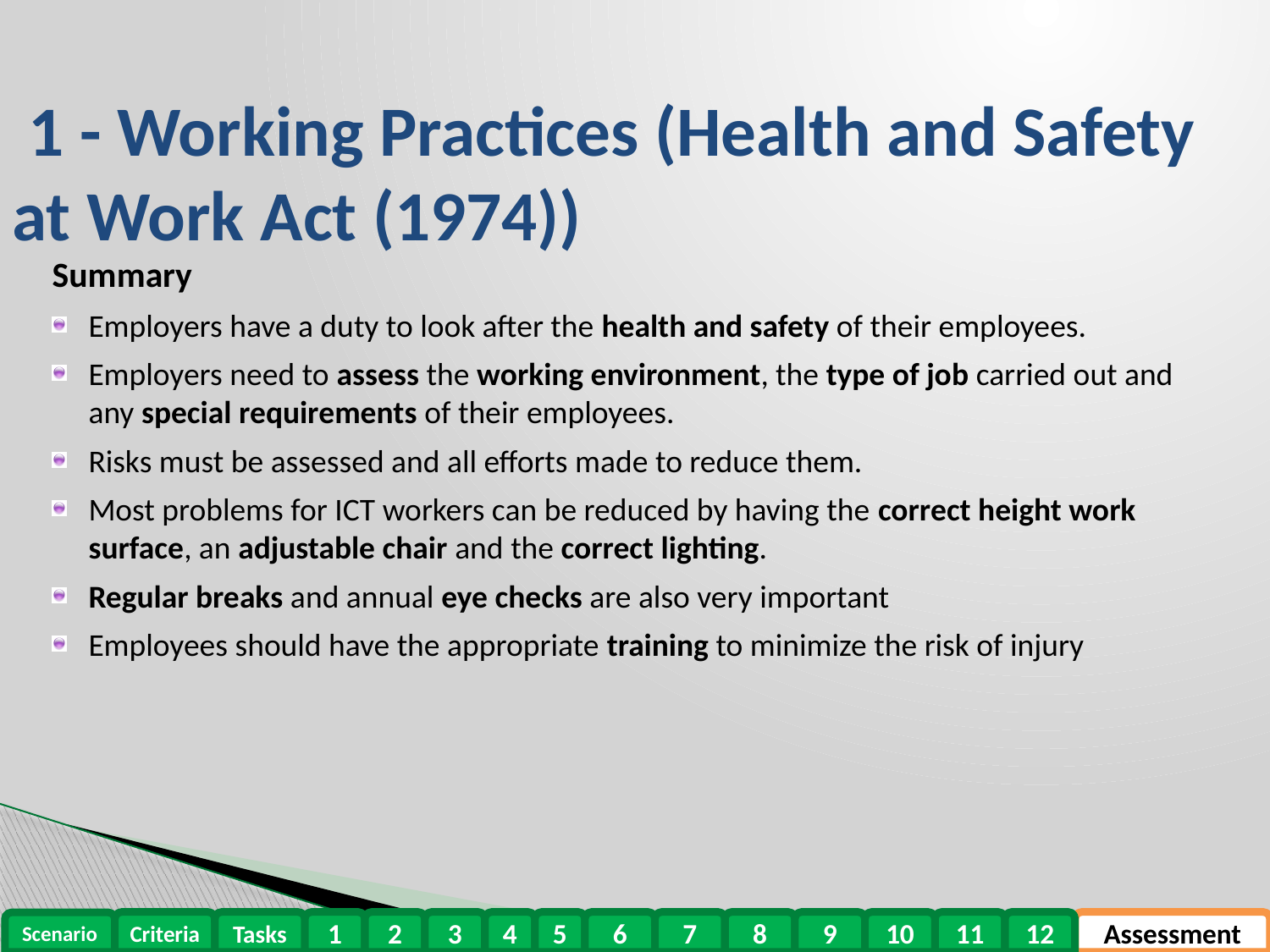

# 1 - Working Practices (Health and Safety at Work Act (1974))
Summary
Employers have a duty to look after the health and safety of their employees.
Employers need to assess the working environment, the type of job carried out and any special requirements of their employees.
Risks must be assessed and all efforts made to reduce them.
Most problems for ICT workers can be reduced by having the correct height work surface, an adjustable chair and the correct lighting.
Regular breaks and annual eye checks are also very important
Employees should have the appropriate training to minimize the risk of injury